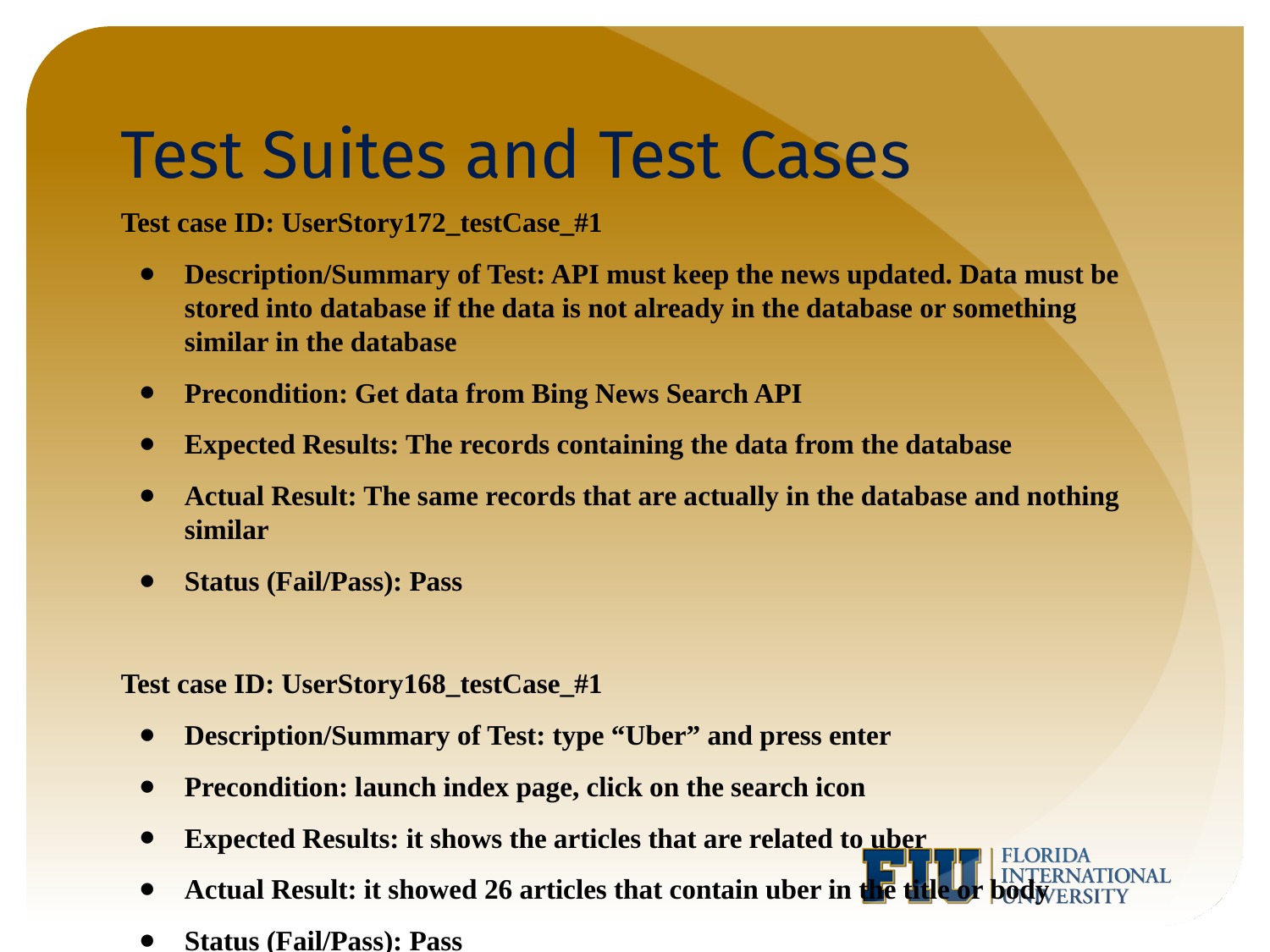

# Test Suites and Test Cases
Test case ID: UserStory172_testCase_#1
Description/Summary of Test: API must keep the news updated. Data must be stored into database if the data is not already in the database or something similar in the database
Precondition: Get data from Bing News Search API
Expected Results: The records containing the data from the database
Actual Result: The same records that are actually in the database and nothing similar
Status (Fail/Pass): Pass

Test case ID: UserStory168_testCase_#1
Description/Summary of Test: type “Uber” and press enter
Precondition: launch index page, click on the search icon
Expected Results: it shows the articles that are related to uber
Actual Result: it showed 26 articles that contain uber in the title or body
Status (Fail/Pass): Pass